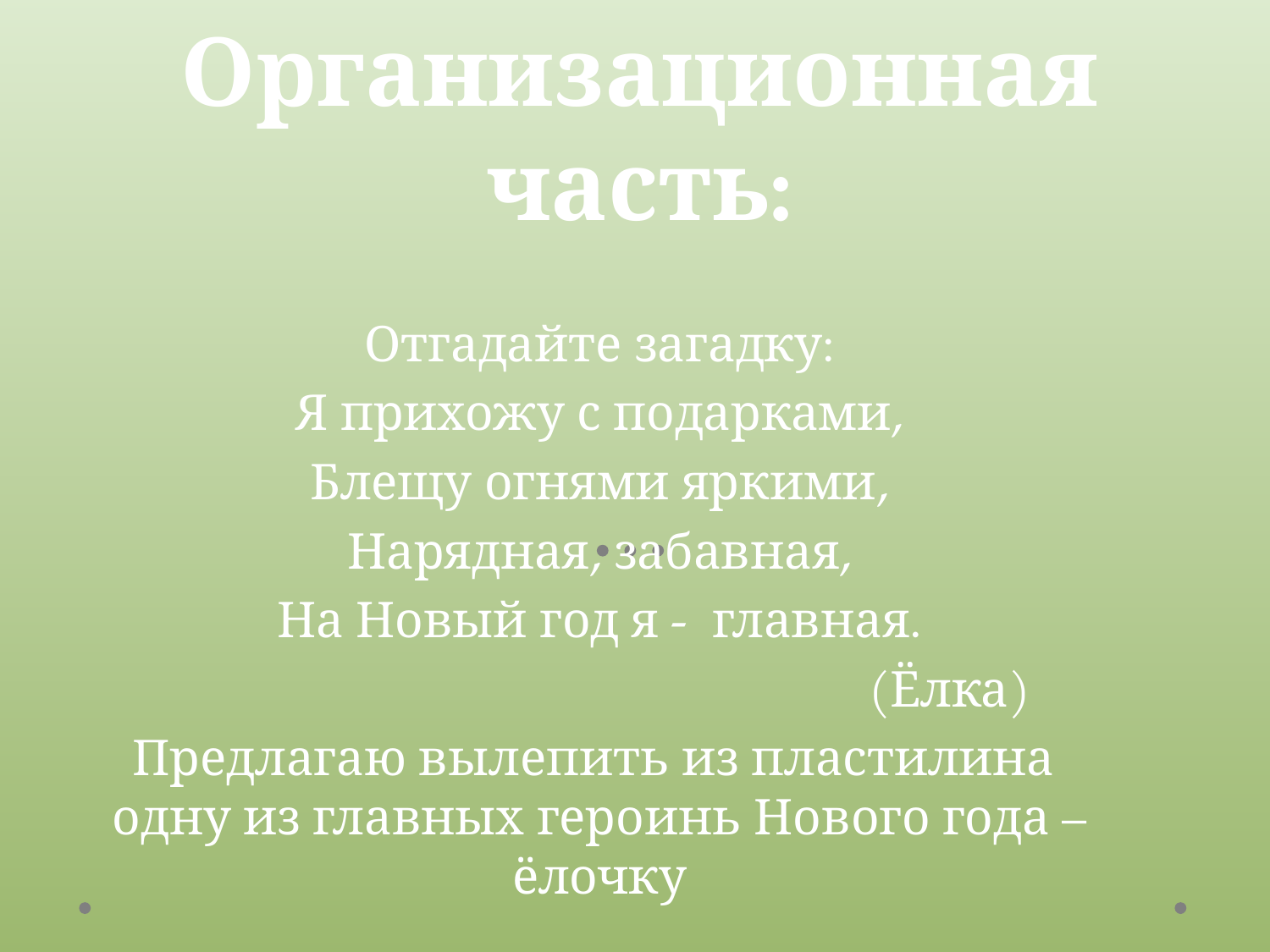

# Организационная часть:
Отгадайте загадку:
Я прихожу с подарками,
Блещу огнями яркими,
Нарядная, забавная,
На Новый год я -  главная.
                                                         (Ёлка)
Предлагаю вылепить из пластилина  одну из главных героинь Нового года – ёлочку